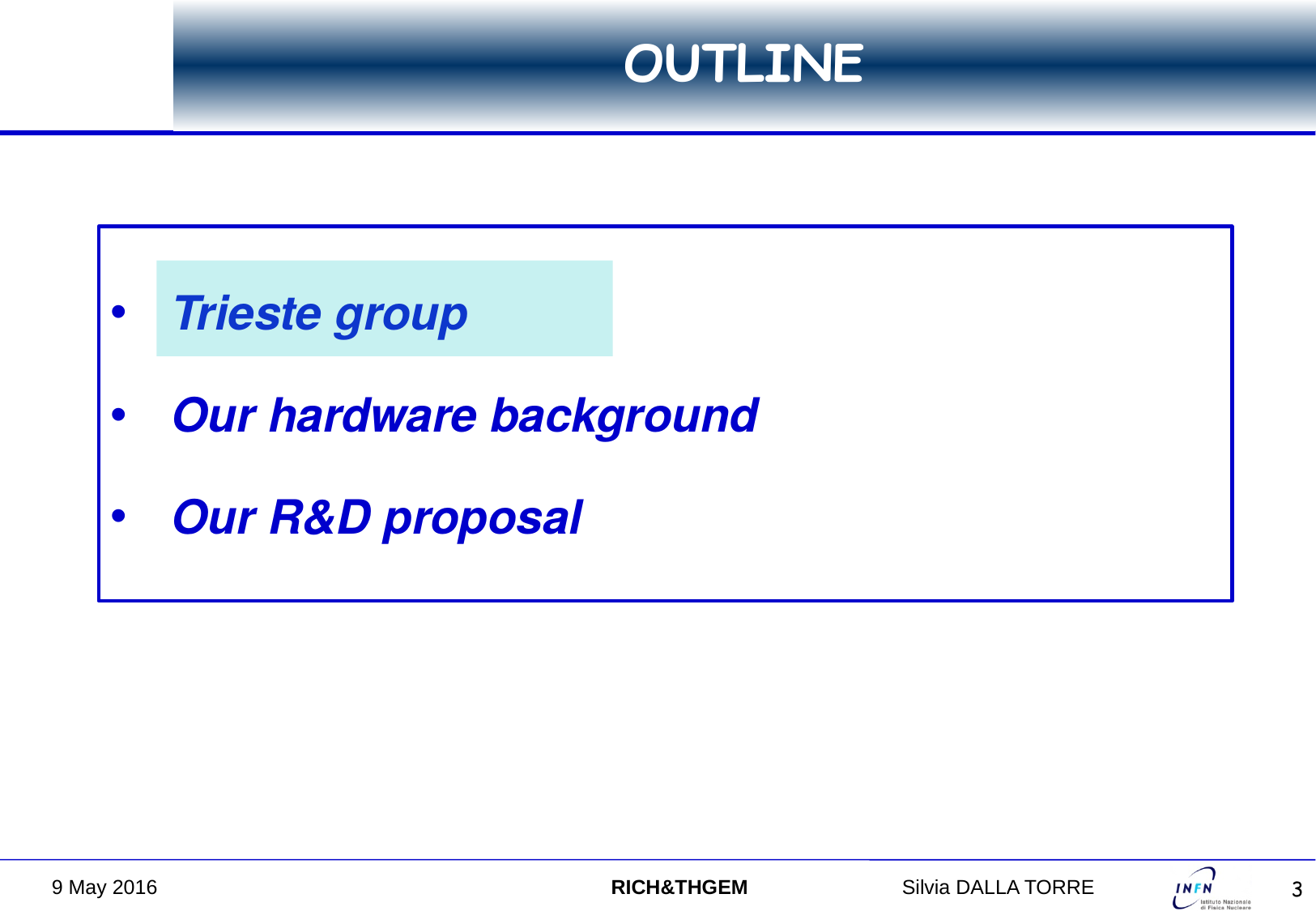

# OUTLINE

Trieste group

Our hardware background

Our R&D proposal

9 May 2016                                                                                RICH&THGEM		Silvia DALLA TORRE